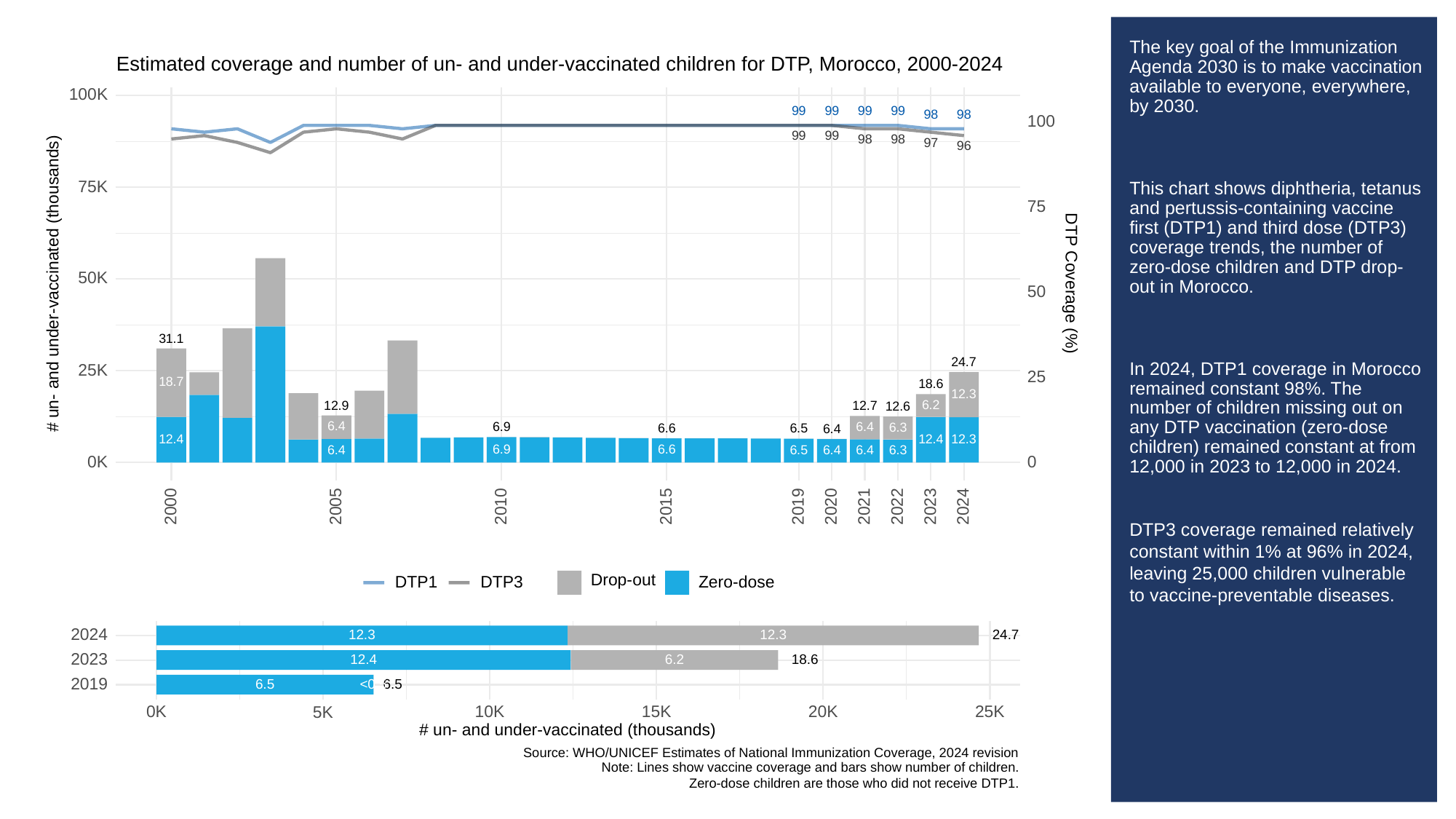

# The key goal of the Immunization Agenda 2030 is to make vaccination available to everyone, everywhere, by 2030.

This chart shows diphtheria, tetanus and pertussis-containing vaccine first (DTP1) and third dose (DTP3) coverage trends, the number of zero-dose children and DTP drop-out in Morocco.

In 2024, DTP1 coverage in Morocco remained constant 98%. The number of children missing out on any DTP vaccination (zero-dose children) remained constant at from 12,000 in 2023 to 12,000 in 2024.

DTP3 coverage remained relatively constant within 1% at 96% in 2024, leaving 25,000 children vulnerable to vaccine-preventable diseases.

Estimated coverage and number of un- and under-vaccinated children for DTP, Morocco, 2000-2024

100K

99
99
99
99
98
98
100

99
99
98
98
97

96
75K

75

50K
# un- and under-vaccinated (thousands)
DTP Coverage (%)

50

31.1

24.7
25K

25

18.7
18.6
12.3

6.2
12.9
12.7
12.6

6.4
6.4
6.9
6.3
6.6
6.5
6.4
12.4
12.4
12.3

6.9
6.6
6.5
6.4
6.4
6.4
6.3
0K
0

2023
2000
2005
2010
2015
2019
2020
2021
2022
2024

Drop-out
DTP3
Zero-dose
DTP1

2024
12.3
12.3
24.7

2023
6.2
18.6
12.4

2019
6.5
<0.5
6.5

0K
10K
15K
20K
25K
5K
# un- and under-vaccinated (thousands)
Source: WHO/UNICEF Estimates of National Immunization Coverage, 2024 revision
Note: Lines show vaccine coverage and bars show number of children.
Zero-dose children are those who did not receive DTP1.